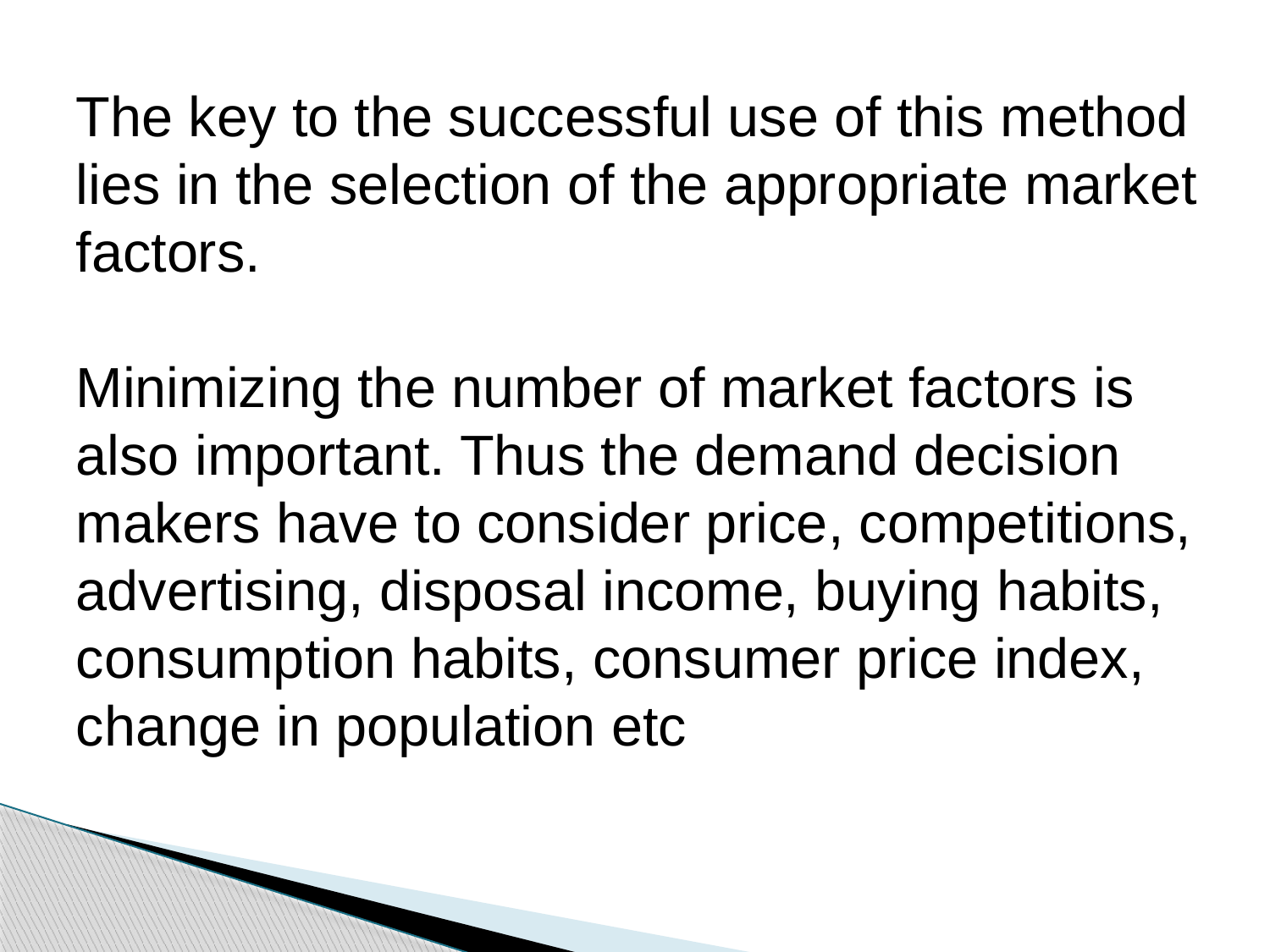

The key to the successful use of this method lies in the selection of the appropriate market factors.

Minimizing the number of market factors is also important. Thus the demand decision makers have to consider price, competitions, advertising, disposal income, buying habits, consumption habits, consumer price index, change in population etc